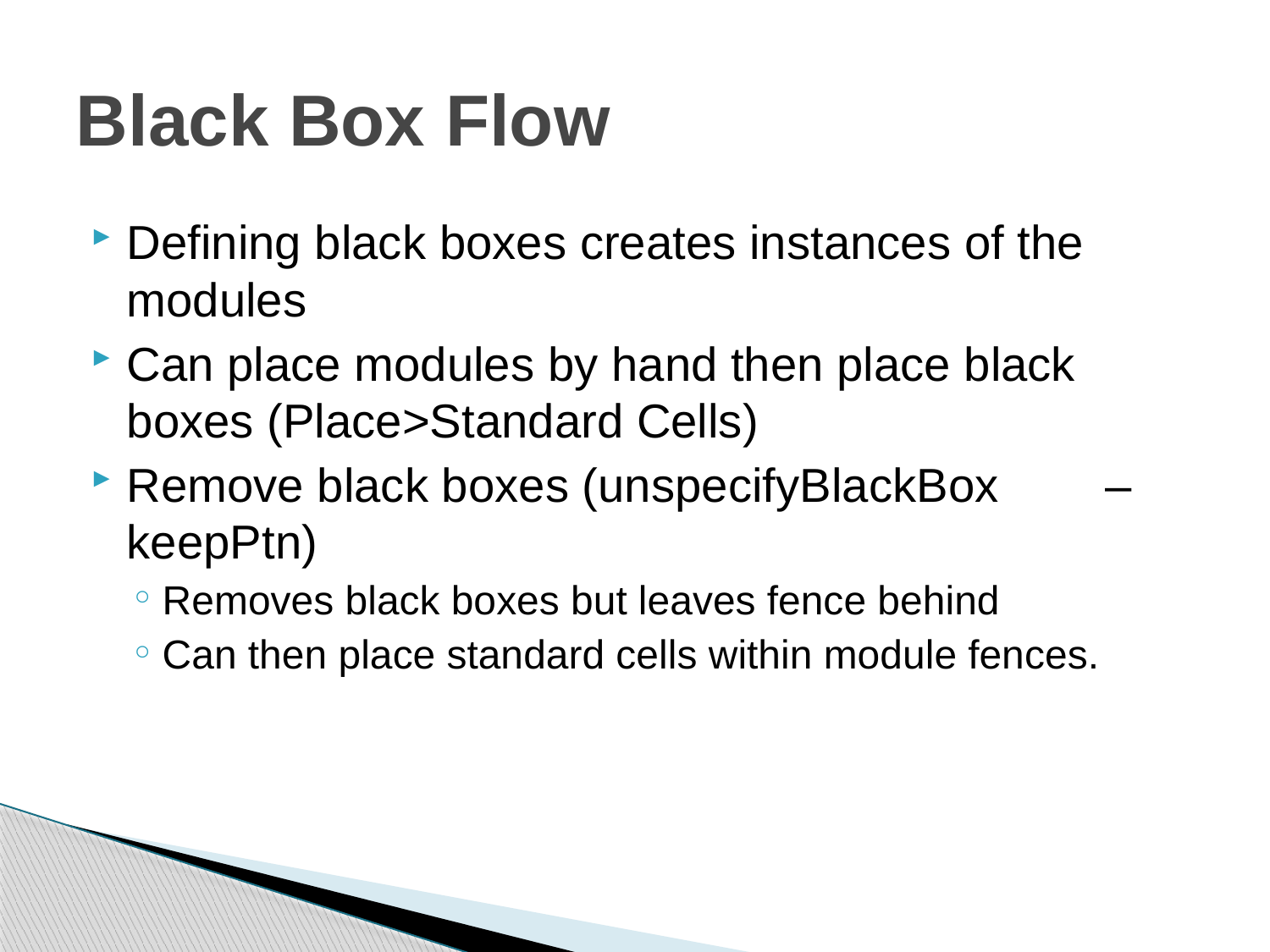

# Black Box Flow
Defining black boxes creates instances of the modules
Can place modules by hand then place black boxes (Place>Standard Cells)
Remove black boxes (unspecifyBlackBox        –keepPtn)
Removes black boxes but leaves fence behind
Can then place standard cells within module fences.